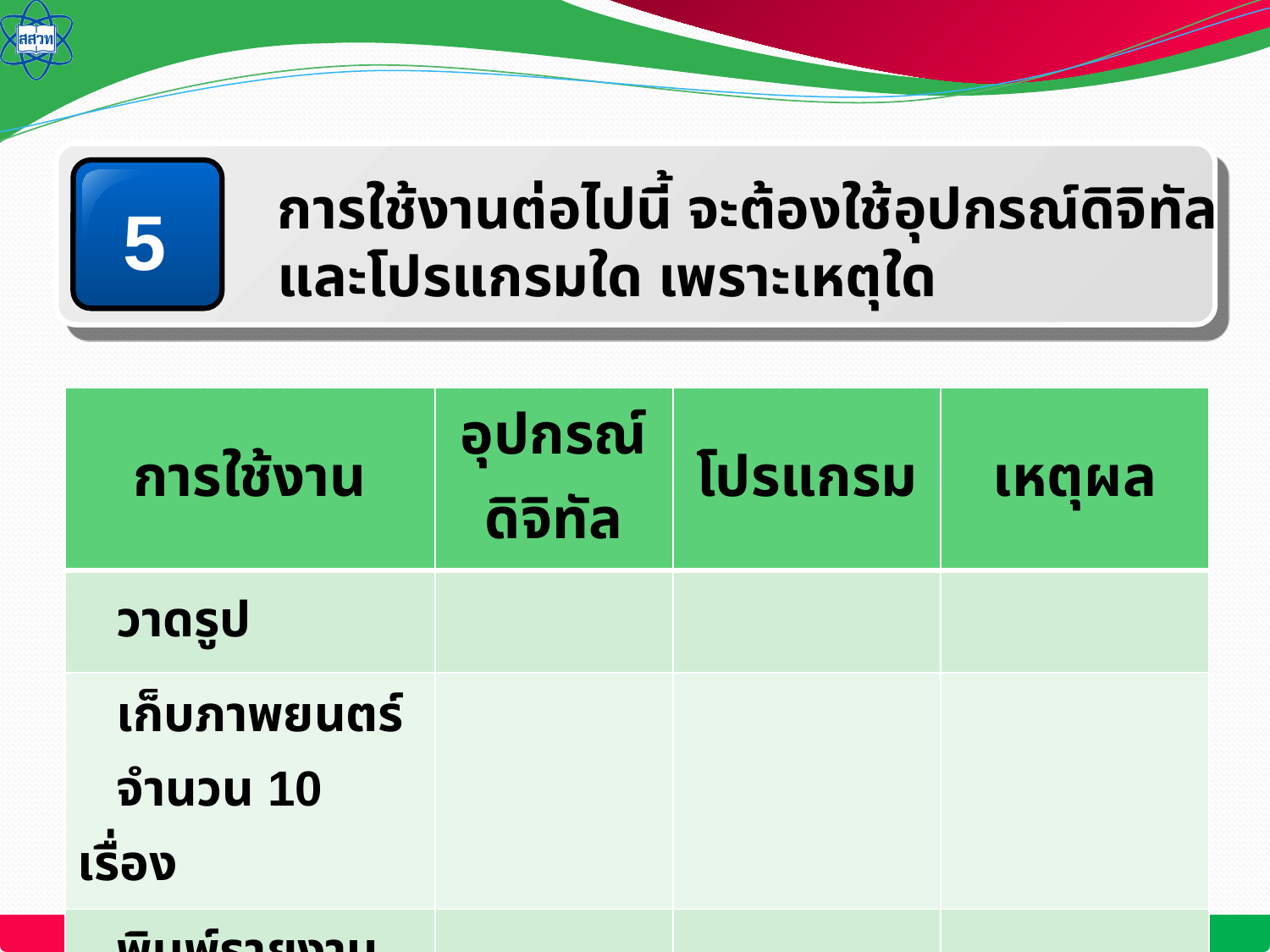

การใช้งานต่อไปนี้ จะต้องใช้อุปกรณ์ดิจิทัลและโปรแกรมใด เพราะเหตุใด

5
| การใช้งาน | อุปกรณ์ดิจิทัล | โปรแกรม | เหตุผล |
| --- | --- | --- | --- |
| วาดรูป |  |  |  |
| เก็บภาพยนตร์ จำนวน 10 เรื่อง |  |  |  |
| พิมพ์รายงานส่งครู |  |  |  |